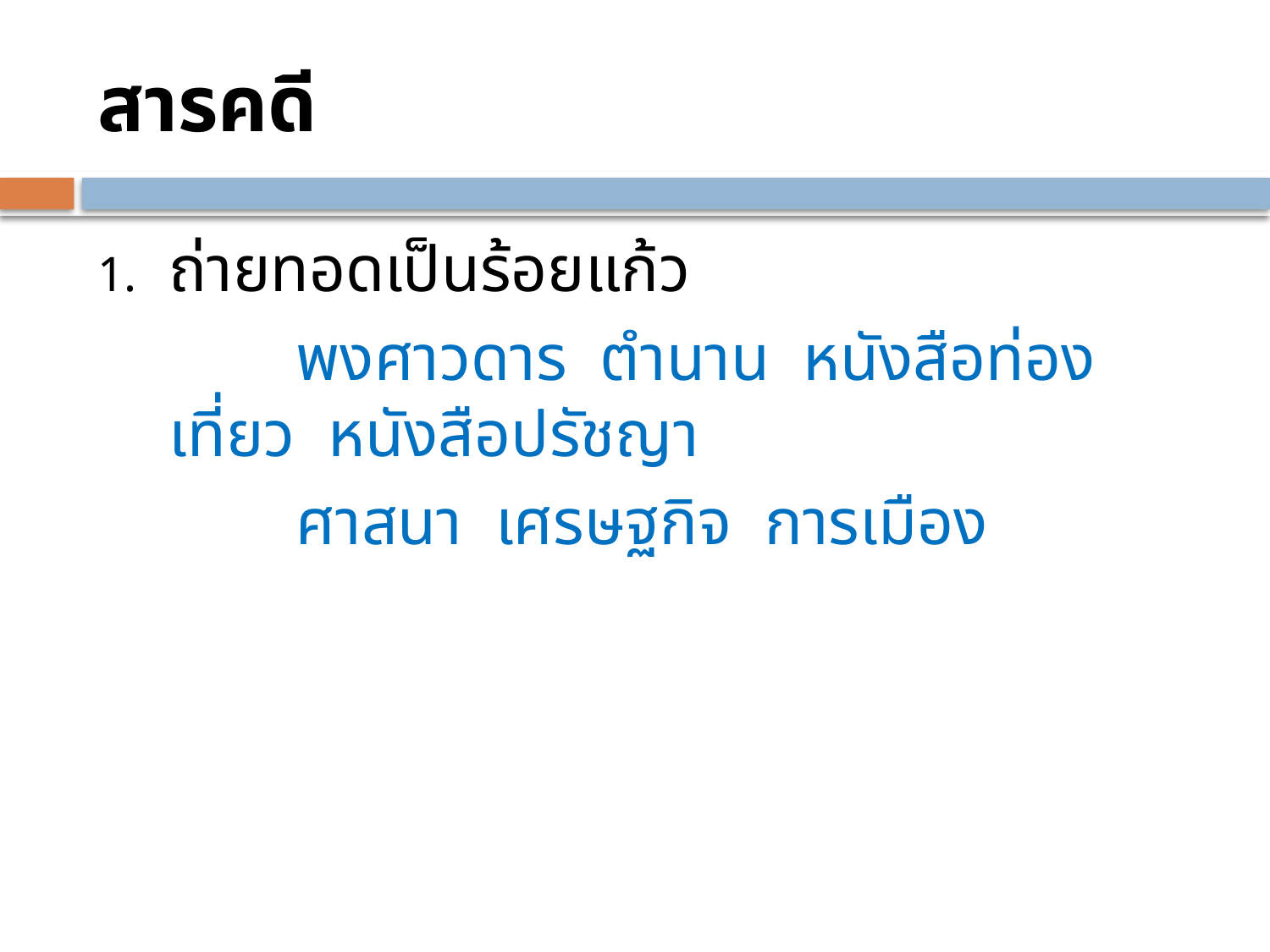

# สารคดี
ถ่ายทอดเป็นร้อยแก้ว
		พงศาวดาร  ตำนาน  หนังสือท่องเที่ยว  หนังสือปรัชญา
		ศาสนา  เศรษฐกิจ  การเมือง